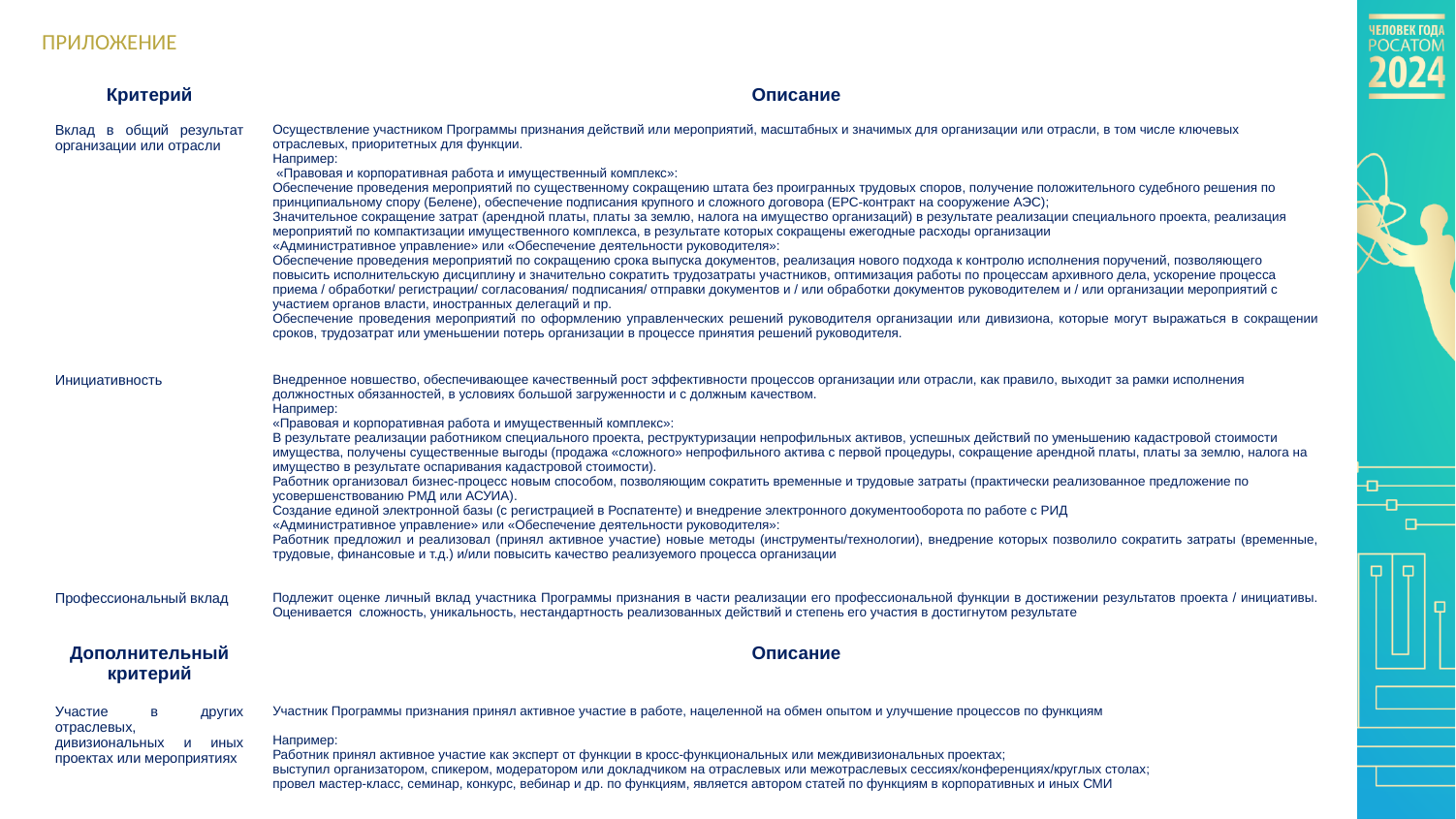

ПРИЛОЖЕНИЕ
| Критерий | Описание |
| --- | --- |
| Вклад в общий результат организации или отрасли | Осуществление участником Программы признания действий или мероприятий, масштабных и значимых для организации или отрасли, в том числе ключевых отраслевых, приоритетных для функции. Например: «Правовая и корпоративная работа и имущественный комплекс»: Обеспечение проведения мероприятий по существенному сокращению штата без проигранных трудовых споров, получение положительного судебного решения по принципиальному спору (Белене), обеспечение подписания крупного и сложного договора (ЕРС-контракт на сооружение АЭС); Значительное сокращение затрат (арендной платы, платы за землю, налога на имущество организаций) в результате реализации специального проекта, реализация мероприятий по компактизации имущественного комплекса, в результате которых сокращены ежегодные расходы организации «Административное управление» или «Обеспечение деятельности руководителя»: Обеспечение проведения мероприятий по сокращению срока выпуска документов, реализация нового подхода к контролю исполнения поручений, позволяющего повысить исполнительскую дисциплину и значительно сократить трудозатраты участников, оптимизация работы по процессам архивного дела, ускорение процесса приема / обработки/ регистрации/ согласования/ подписания/ отправки документов и / или обработки документов руководителем и / или организации мероприятий с участием органов власти, иностранных делегаций и пр. Обеспечение проведения мероприятий по оформлению управленческих решений руководителя организации или дивизиона, которые могут выражаться в сокращении сроков, трудозатрат или уменьшении потерь организации в процессе принятия решений руководителя. |
| Инициативность | Внедренное новшество, обеспечивающее качественный рост эффективности процессов организации или отрасли, как правило, выходит за рамки исполнения должностных обязанностей, в условиях большой загруженности и с должным качеством. Например: «Правовая и корпоративная работа и имущественный комплекс»: В результате реализации работником специального проекта, реструктуризации непрофильных активов, успешных действий по уменьшению кадастровой стоимости имущества, получены существенные выгоды (продажа «сложного» непрофильного актива с первой процедуры, сокращение арендной платы, платы за землю, налога на имущество в результате оспаривания кадастровой стоимости). Работник организовал бизнес-процесс новым способом, позволяющим сократить временные и трудовые затраты (практически реализованное предложение по усовершенствованию РМД или АСУИА). Создание единой электронной базы (с регистрацией в Роспатенте) и внедрение электронного документооборота по работе с РИД «Административное управление» или «Обеспечение деятельности руководителя»: Работник предложил и реализовал (принял активное участие) новые методы (инструменты/технологии), внедрение которых позволило сократить затраты (временные, трудовые, финансовые и т.д.) и/или повысить качество реализуемого процесса организации |
| Профессиональный вклад | Подлежит оценке личный вклад участника Программы признания в части реализации его профессиональной функции в достижении результатов проекта / инициативы. Оценивается сложность, уникальность, нестандартность реализованных действий и степень его участия в достигнутом результате |
| Дополнительный критерий | Описание |
| Участие в других отраслевых, дивизиональных и иных проектах или мероприятиях | Участник Программы признания принял активное участие в работе, нацеленной на обмен опытом и улучшение процессов по функциям Например: Работник принял активное участие как эксперт от функции в кросс-функциональных или междивизиональных проектах; выступил организатором, спикером, модератором или докладчиком на отраслевых или межотраслевых сессиях/конференциях/круглых столах; провел мастер-класс, семинар, конкурс, вебинар и др. по функциям, является автором статей по функциям в корпоративных и иных СМИ |